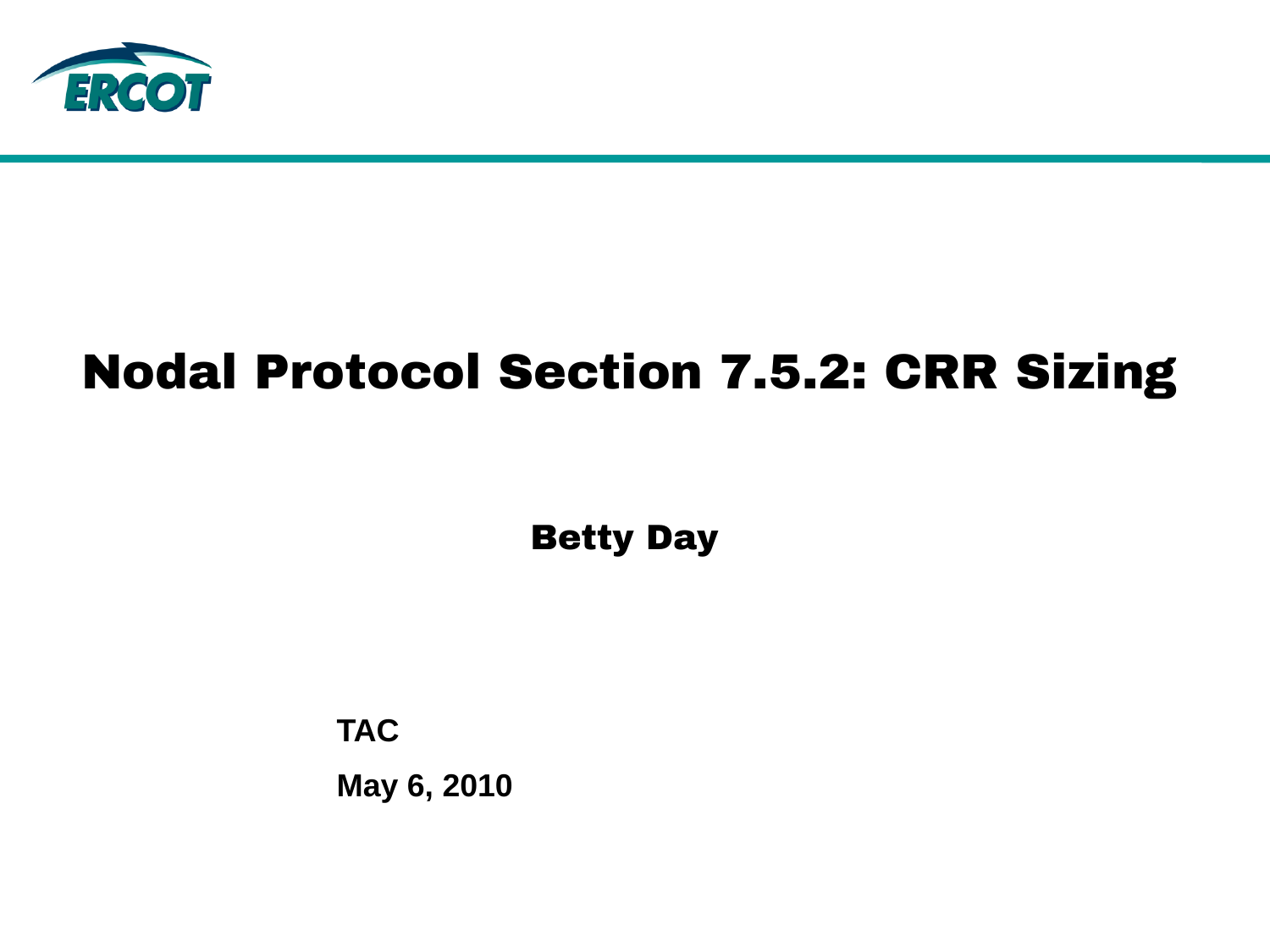

# Nodal Protocol Section 7.5.2: CRR Sizing
Betty Day

TAC
May 6, 2010